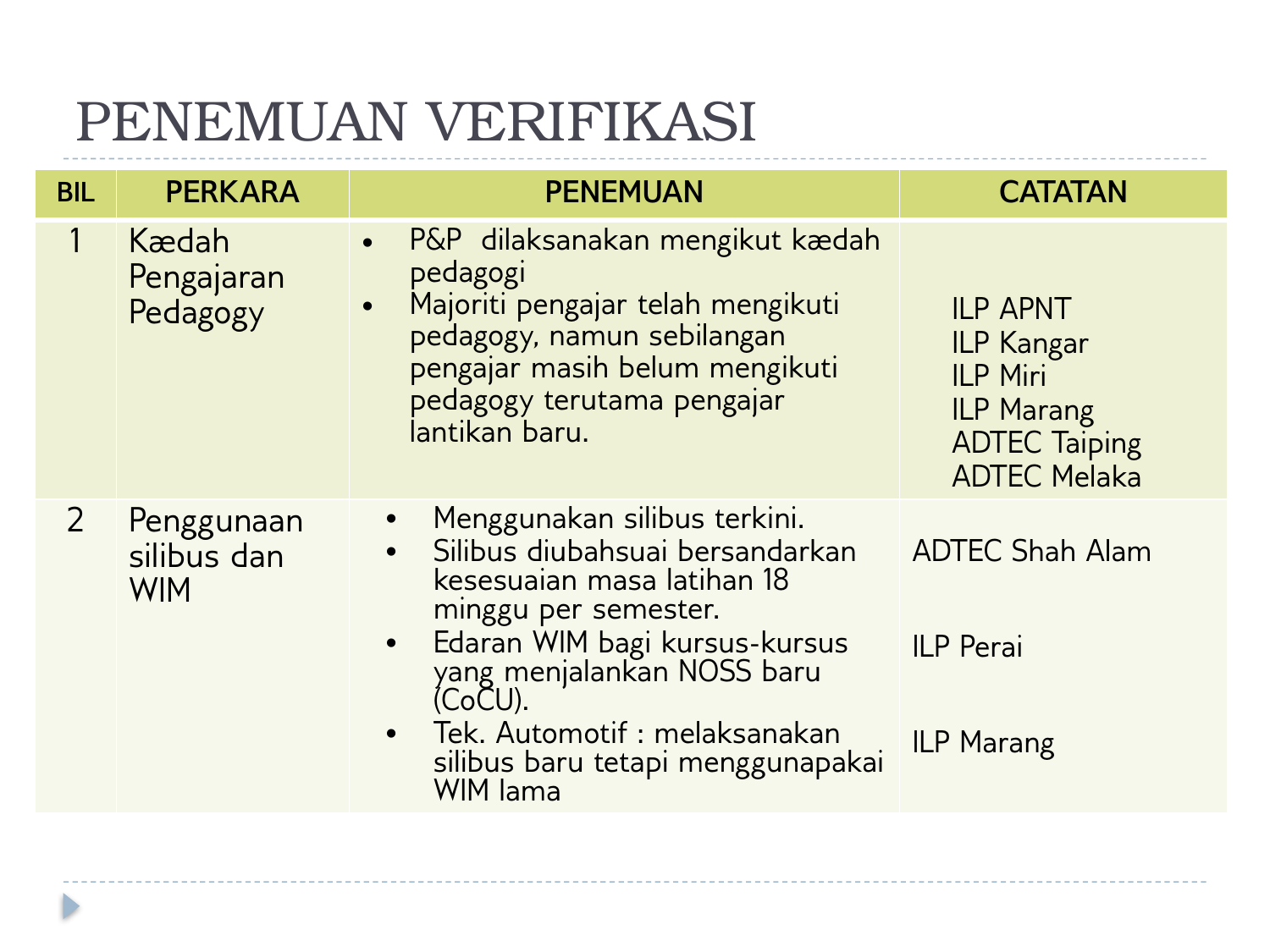

# PENEMUAN VERIFIKASI
| BIL | PERKARA | PENEMUAN | CATATAN |
| --- | --- | --- | --- |
| 1 | Kaedah Pengajaran Pedagogy | P&P dilaksanakan mengikut kaedah pedagogi Majoriti pengajar telah mengikuti pedagogy, namun sebilangan pengajar masih belum mengikuti pedagogy terutama pengajar lantikan baru. | ILP APNT ILP Kangar ILP Miri ILP Marang ADTEC Taiping ADTEC Melaka |
| 2 | Penggunaan silibus dan WIM | Menggunakan silibus terkini. Silibus diubahsuai bersandarkan kesesuaian masa latihan 18 minggu per semester. Edaran WIM bagi kursus-kursus yang menjalankan NOSS baru (CoCU). Tek. Automotif : melaksanakan silibus baru tetapi menggunapakai WIM lama | ADTEC Shah Alam ILP Perai ILP Marang |